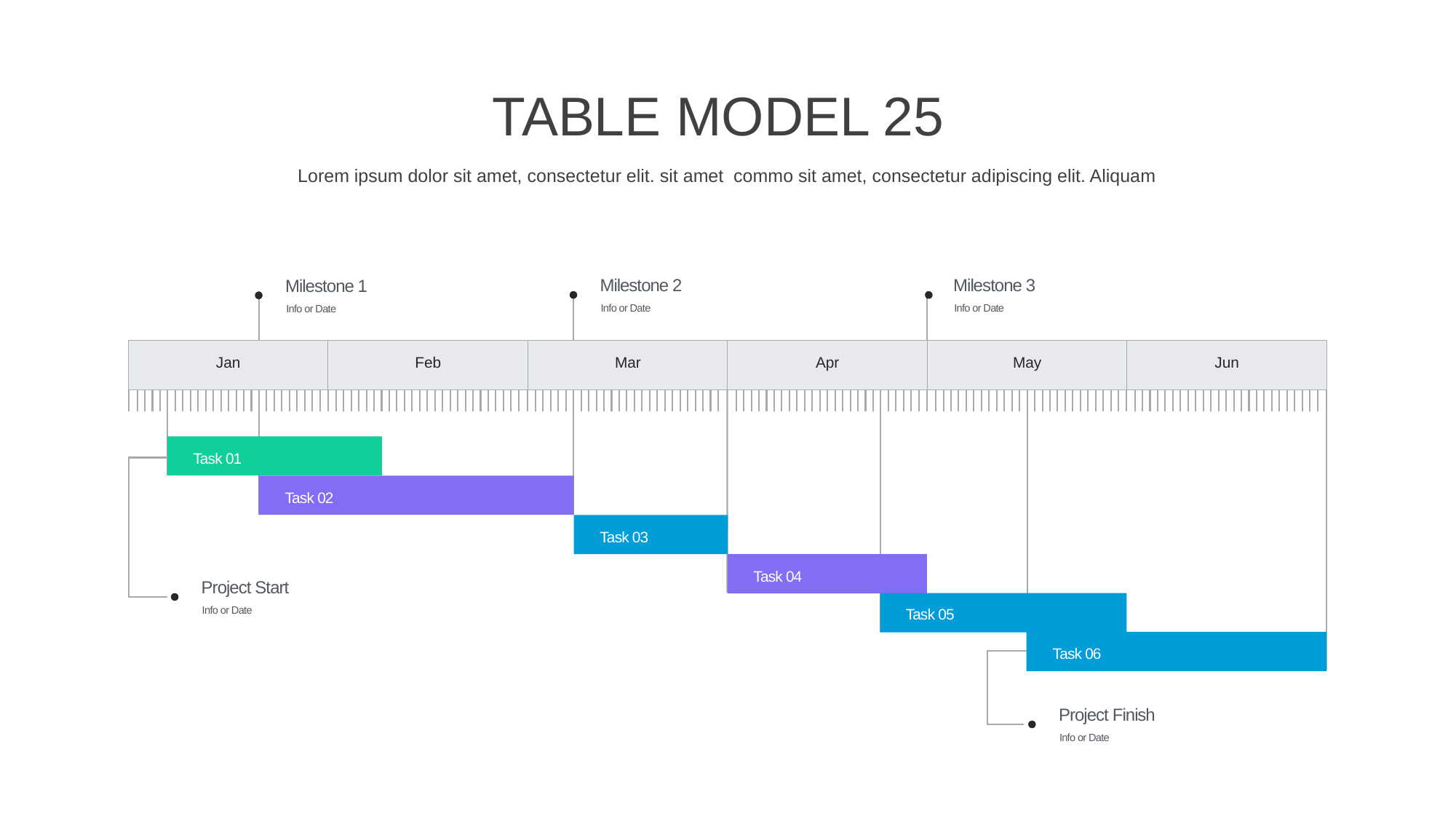

TABLE MODEL 25
Lorem ipsum dolor sit amet, consectetur elit. sit amet  commo sit amet, consectetur adipiscing elit. Aliquam
Milestone 2
Milestone 3
Milestone 1

Info or Date
Info or Date
Info or Date
Apr
Mar
Feb
Jan
Jun
May

Task 01

Task 02

Task 03

Task 04
Project Start

Info or Date

Task 05

Task 06

Project Finish

Info or Date